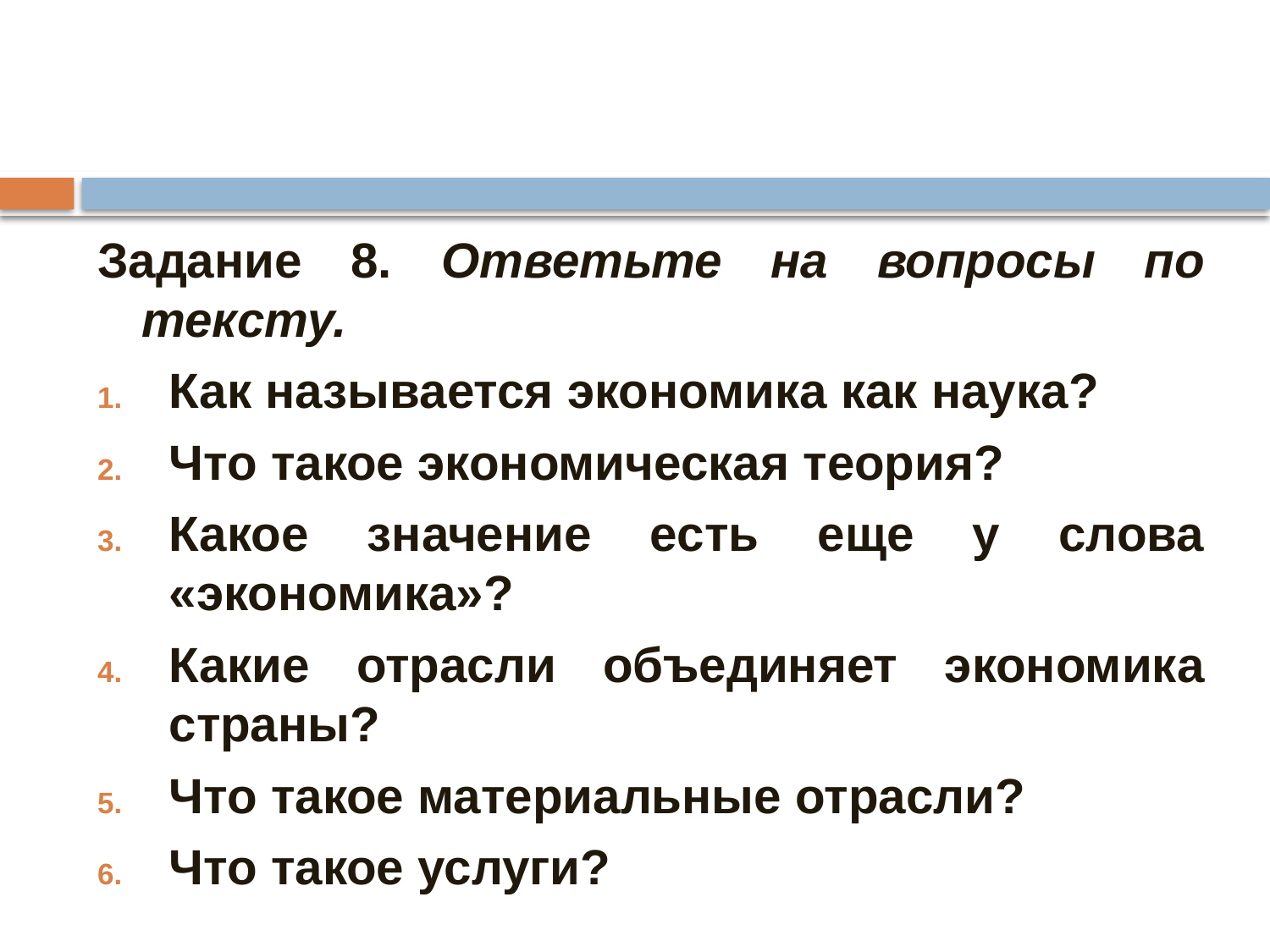

Задание 8. Ответьте на вопросы по тексту.
Как называется экономика как наука?
Что такое экономическая теория?
Какое значение есть еще у слова «экономика»?
Какие отрасли объединяет экономика страны?
Что такое материальные отрасли?
Что такое услуги?